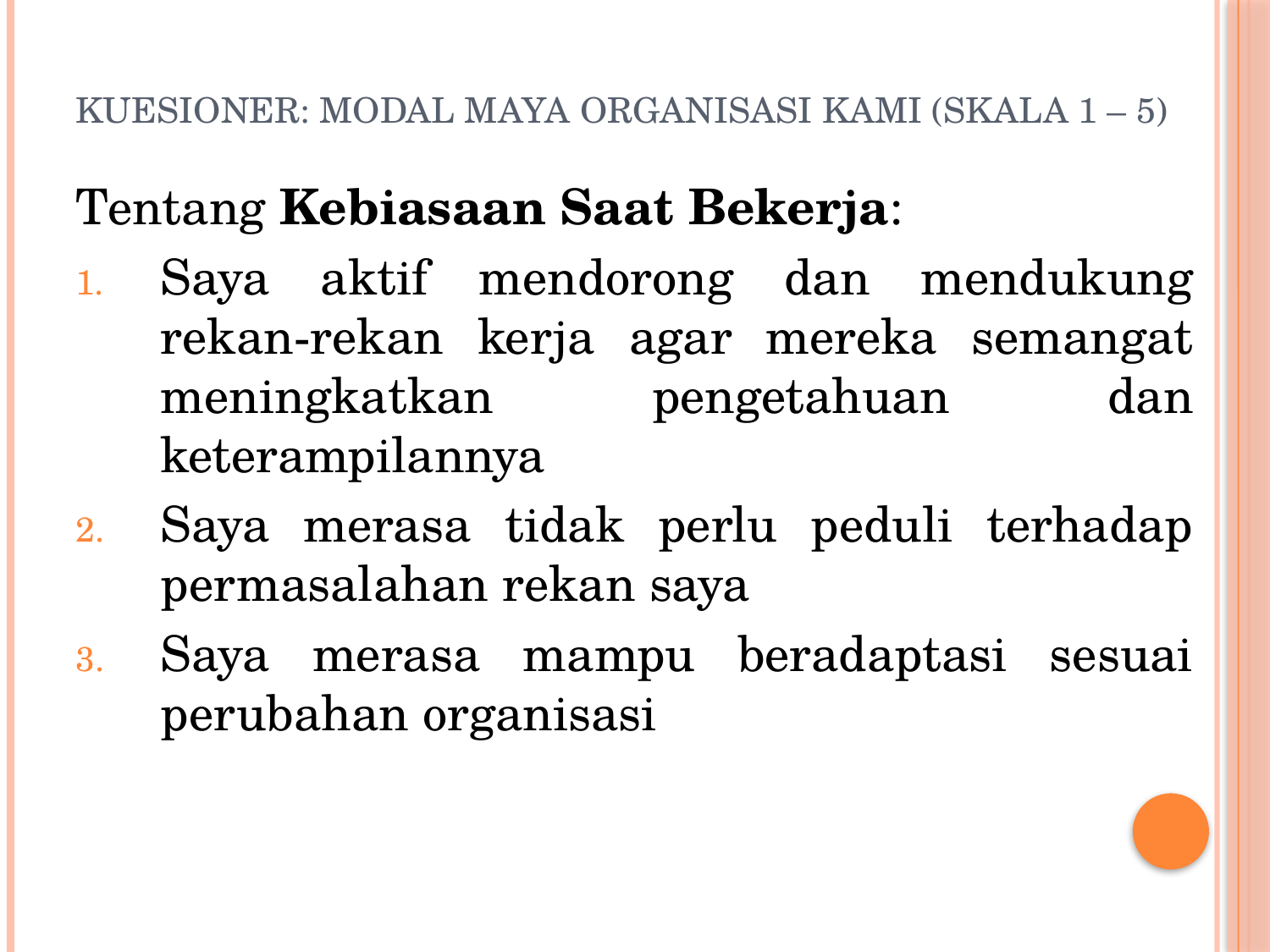

# Kuesioner: Modal Maya Organisasi Kami (Skala 1 – 5)
Tentang Kebiasaan Saat Bekerja:
Saya aktif mendorong dan mendukung rekan-rekan kerja agar mereka semangat meningkatkan pengetahuan dan keterampilannya
Saya merasa tidak perlu peduli terhadap permasalahan rekan saya
Saya merasa mampu beradaptasi sesuai perubahan organisasi